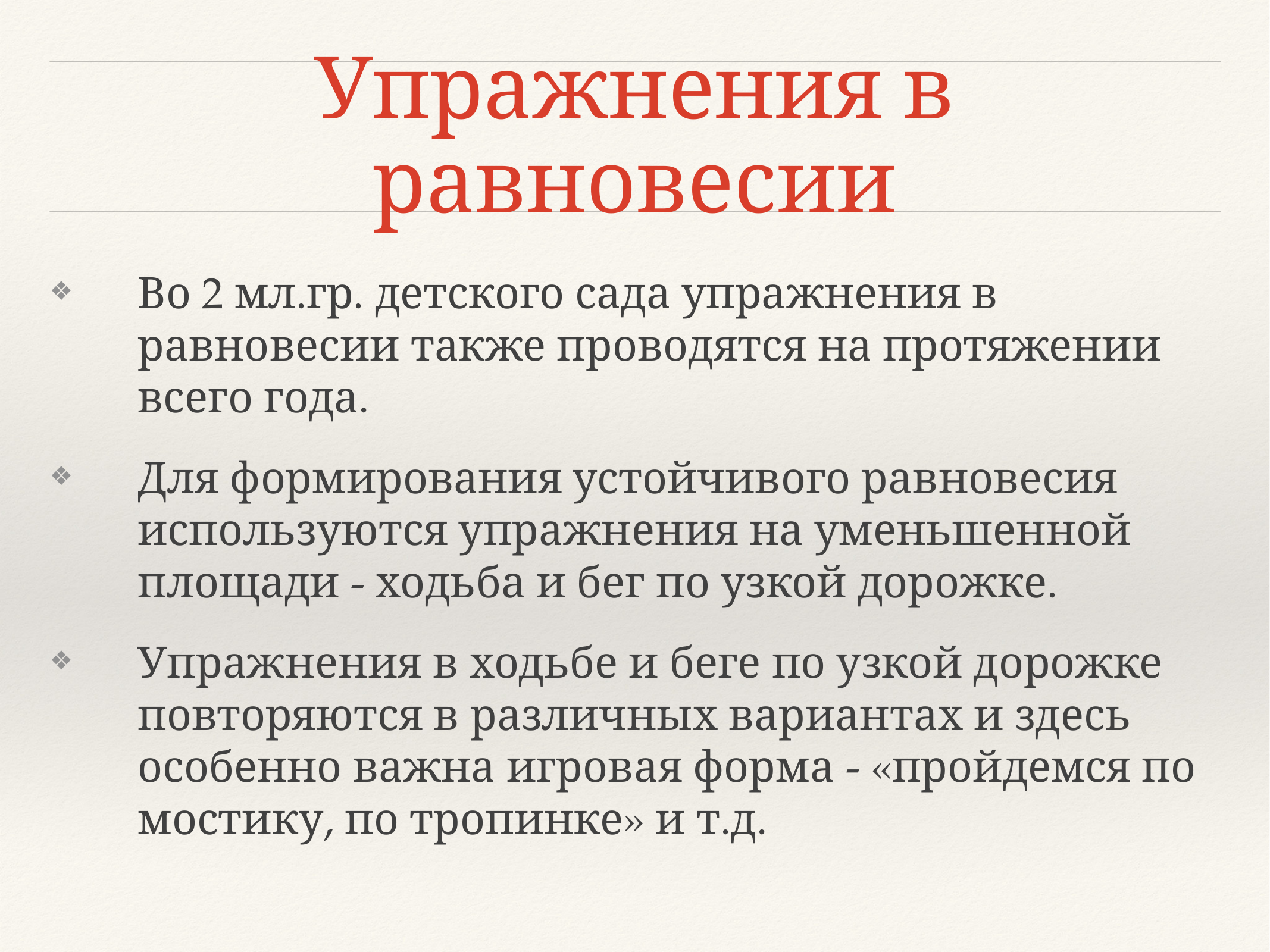

# Упражнения в равновесии
Во 2 мл.гр. детского сада упражнения в равновесии также проводятся на протяжении всего года.
Для формирования устойчивого равновесия используются упражнения на уменьшенной площади - ходьба и бег по узкой дорожке.
Упражнения в ходьбе и беге по узкой дорожке повторяются в различных вариантах и здесь особенно важна игровая форма - «пройдемся по мостику, по тропинке» и т.д.